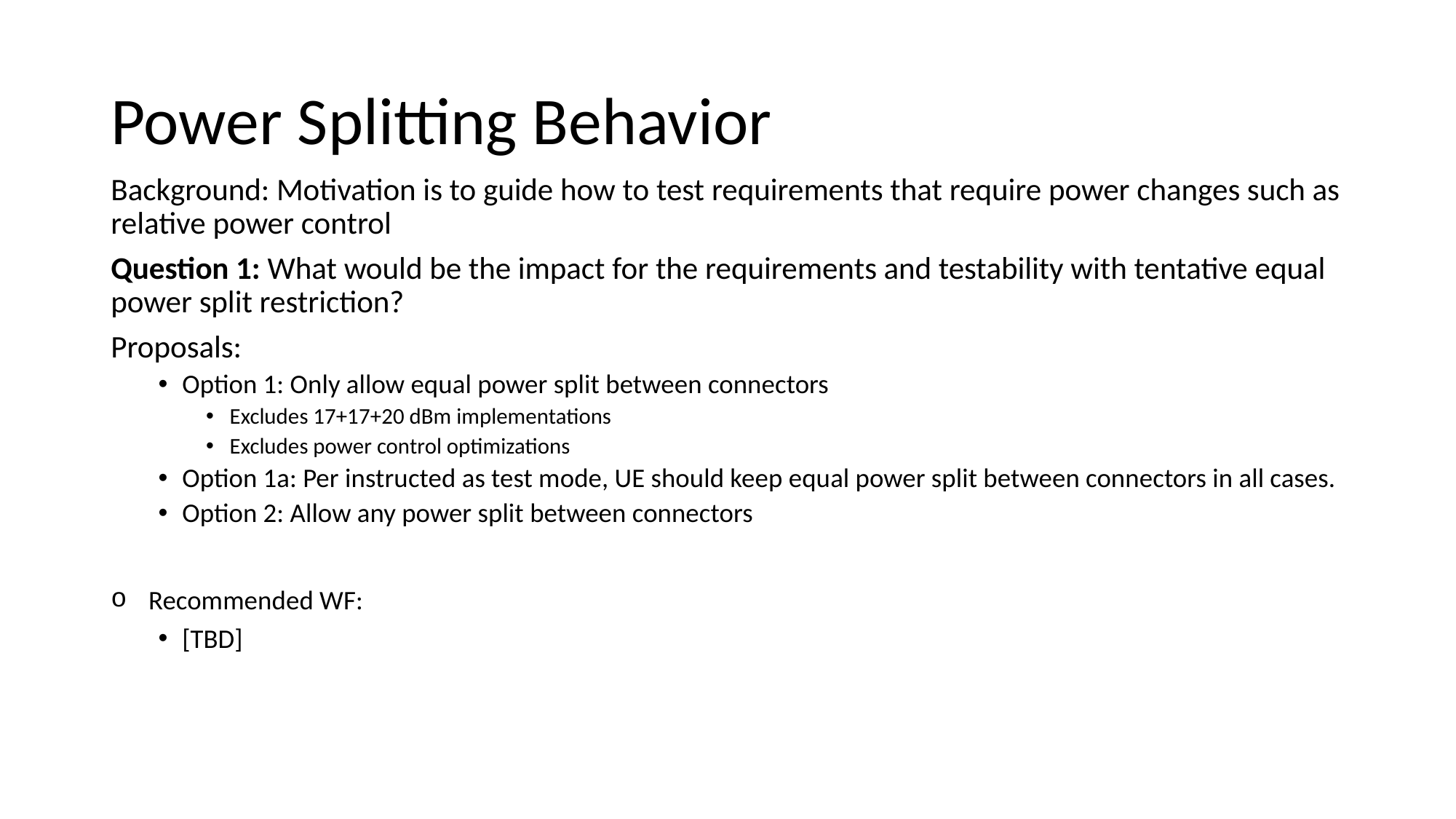

# Power Splitting Behavior
Background: Motivation is to guide how to test requirements that require power changes such as relative power control
Question 1: What would be the impact for the requirements and testability with tentative equal power split restriction?
Proposals:
Option 1: Only allow equal power split between connectors
Excludes 17+17+20 dBm implementations
Excludes power control optimizations
Option 1a: Per instructed as test mode, UE should keep equal power split between connectors in all cases.
Option 2: Allow any power split between connectors

Recommended WF:
[TBD]